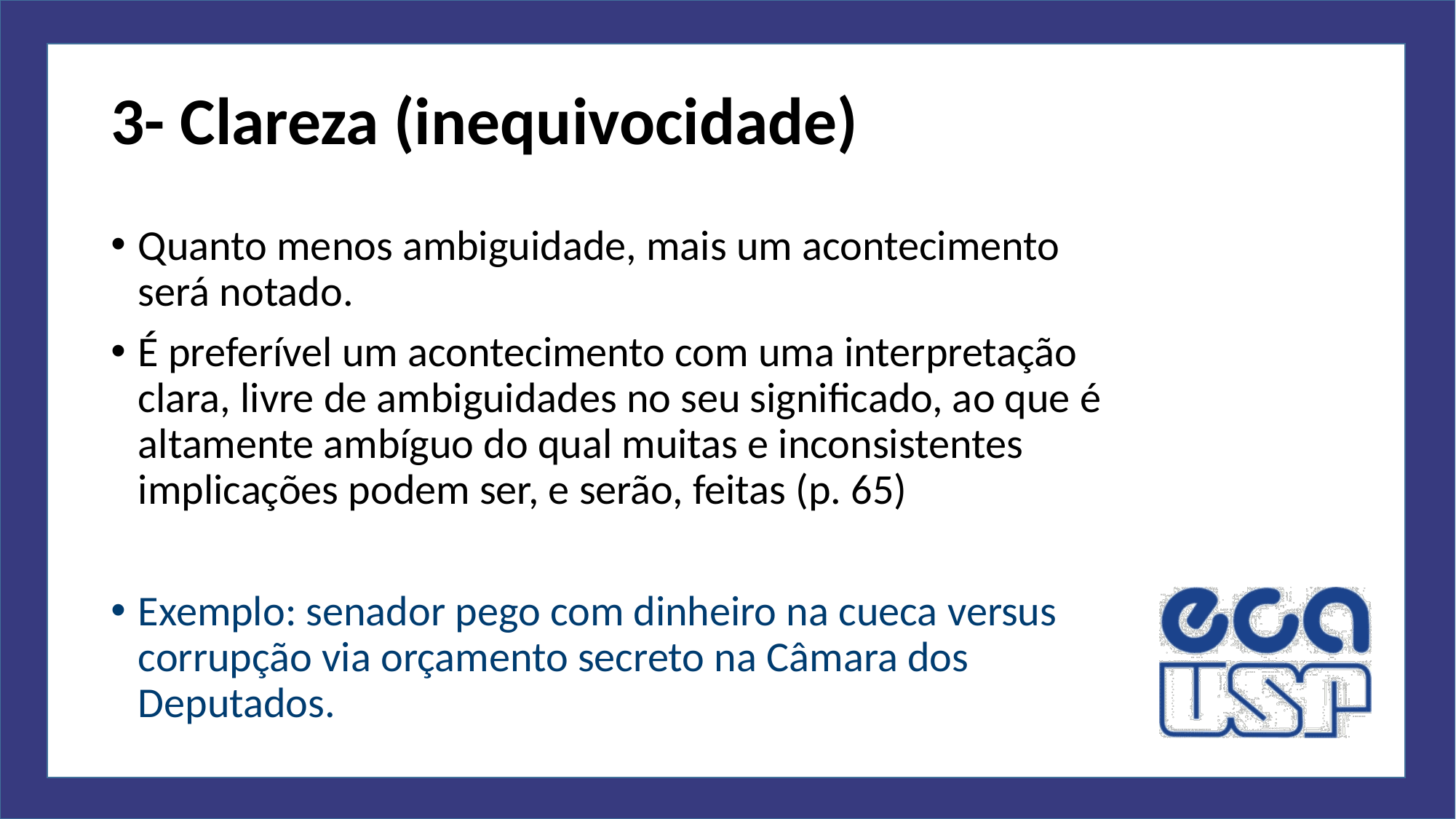

# 3- Clareza (inequivocidade)
Quanto menos ambiguidade, mais um acontecimento será notado.
É preferível um acontecimento com uma interpretação clara, livre de ambiguidades no seu significado, ao que é altamente ambíguo do qual muitas e inconsistentes implicações podem ser, e serão, feitas (p. 65)

Exemplo: senador pego com dinheiro na cueca versus corrupção via orçamento secreto na Câmara dos Deputados.